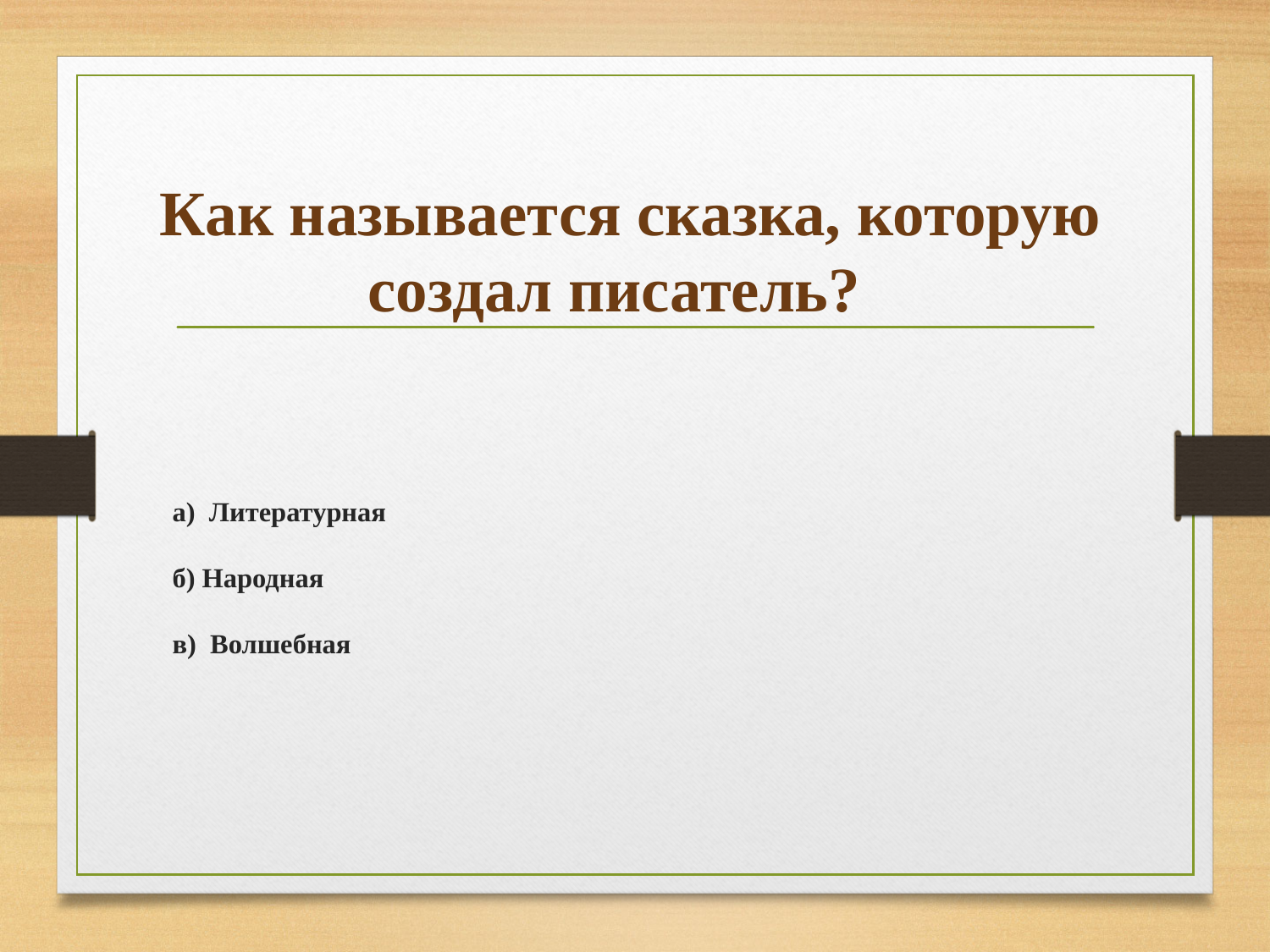

Как называется сказка, которую создал писатель?
# а)  Литературная б) Народная в)  Волшебная